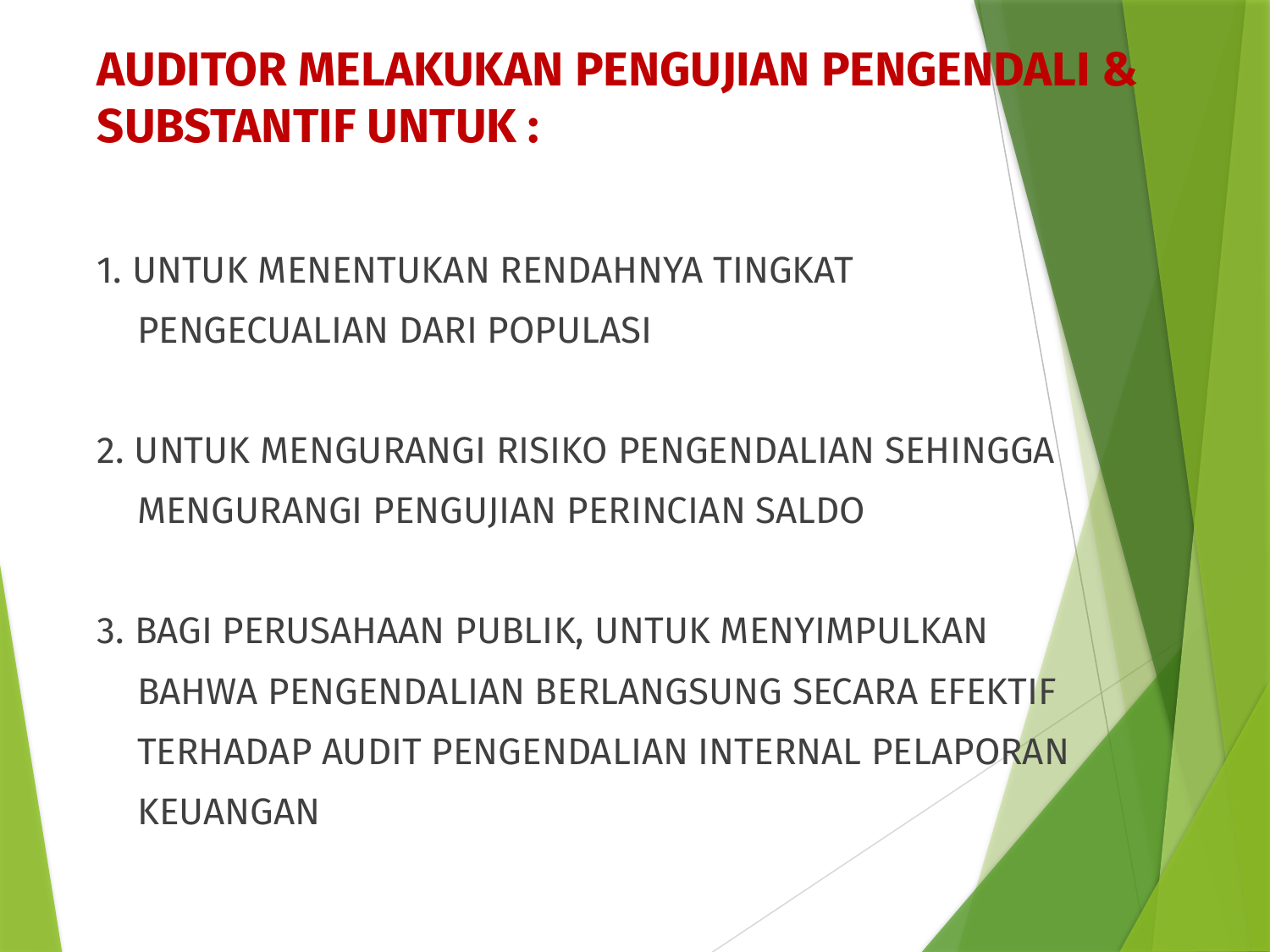

# AUDITOR MELAKUKAN PENGUJIAN PENGENDALI & SUBSTANTIF UNTUK :

1. UNTUK MENENTUKAN RENDAHNYA TINGKAT
    PENGECUALIAN DARI POPULASI

2. UNTUK MENGURANGI RISIKO PENGENDALIAN SEHINGGA
    MENGURANGI PENGUJIAN PERINCIAN SALDO

3. BAGI PERUSAHAAN PUBLIK, UNTUK MENYIMPULKAN
    BAHWA PENGENDALIAN BERLANGSUNG SECARA EFEKTIF
    TERHADAP AUDIT PENGENDALIAN INTERNAL PELAPORAN
    KEUANGAN